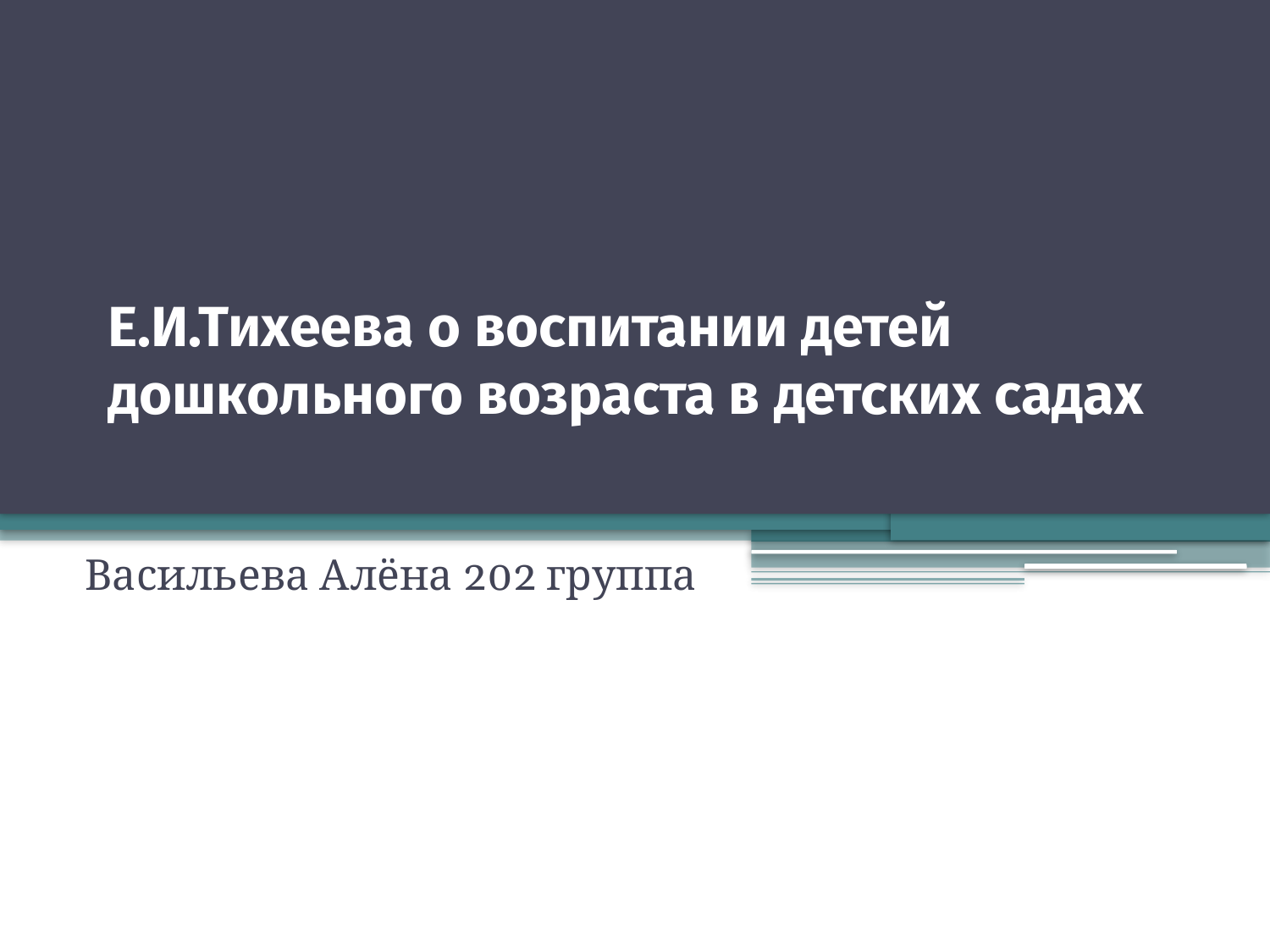

# Е.И.Тихеева о воспитании детей дошкольного возраста в детских садах
Васильева Алёна 202 группа